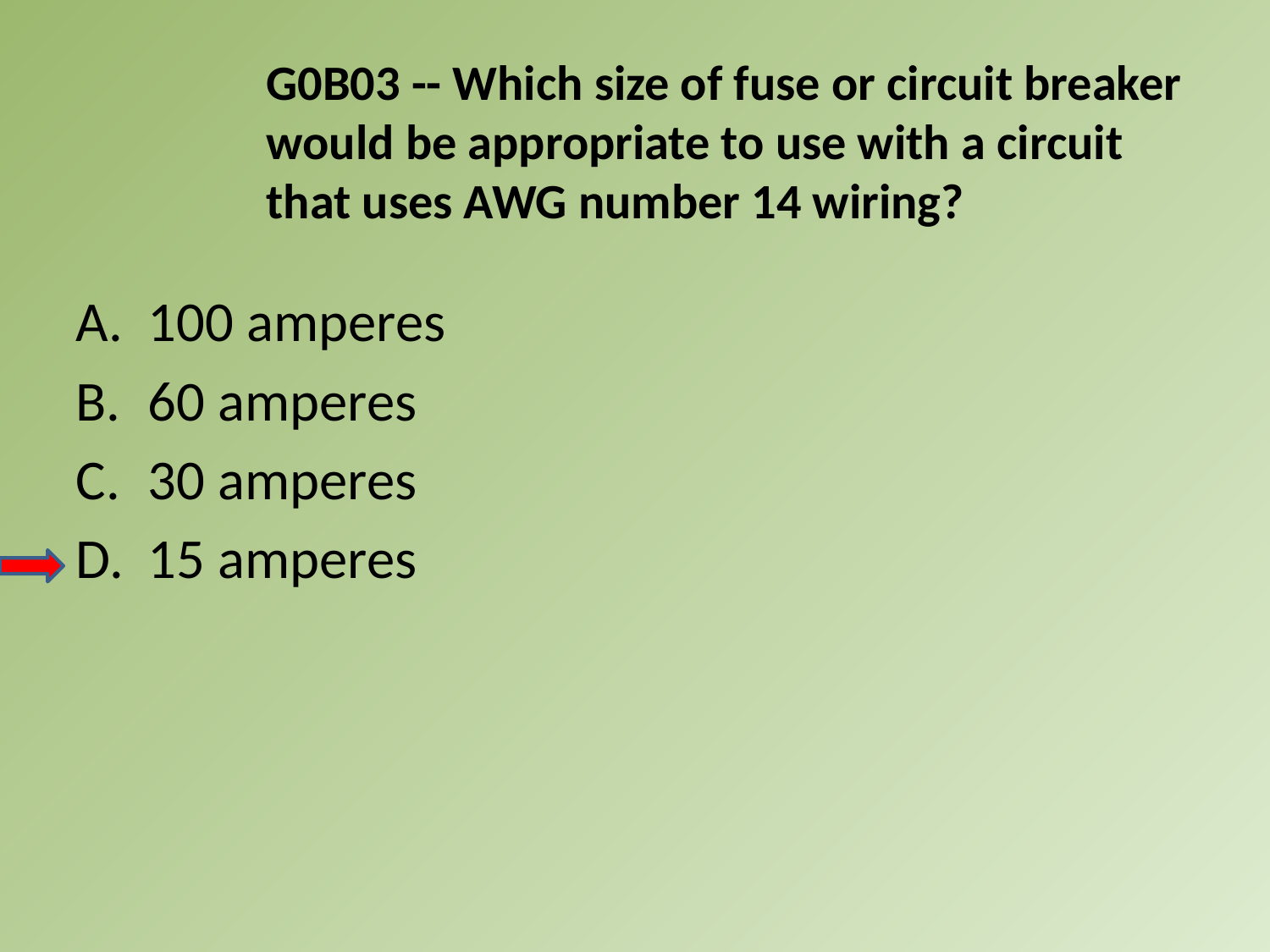

G0B03 -- Which size of fuse or circuit breaker would be appropriate to use with a circuit that uses AWG number 14 wiring?
A.	100 amperes
B.	60 amperes
C.	30 amperes
D.	15 amperes